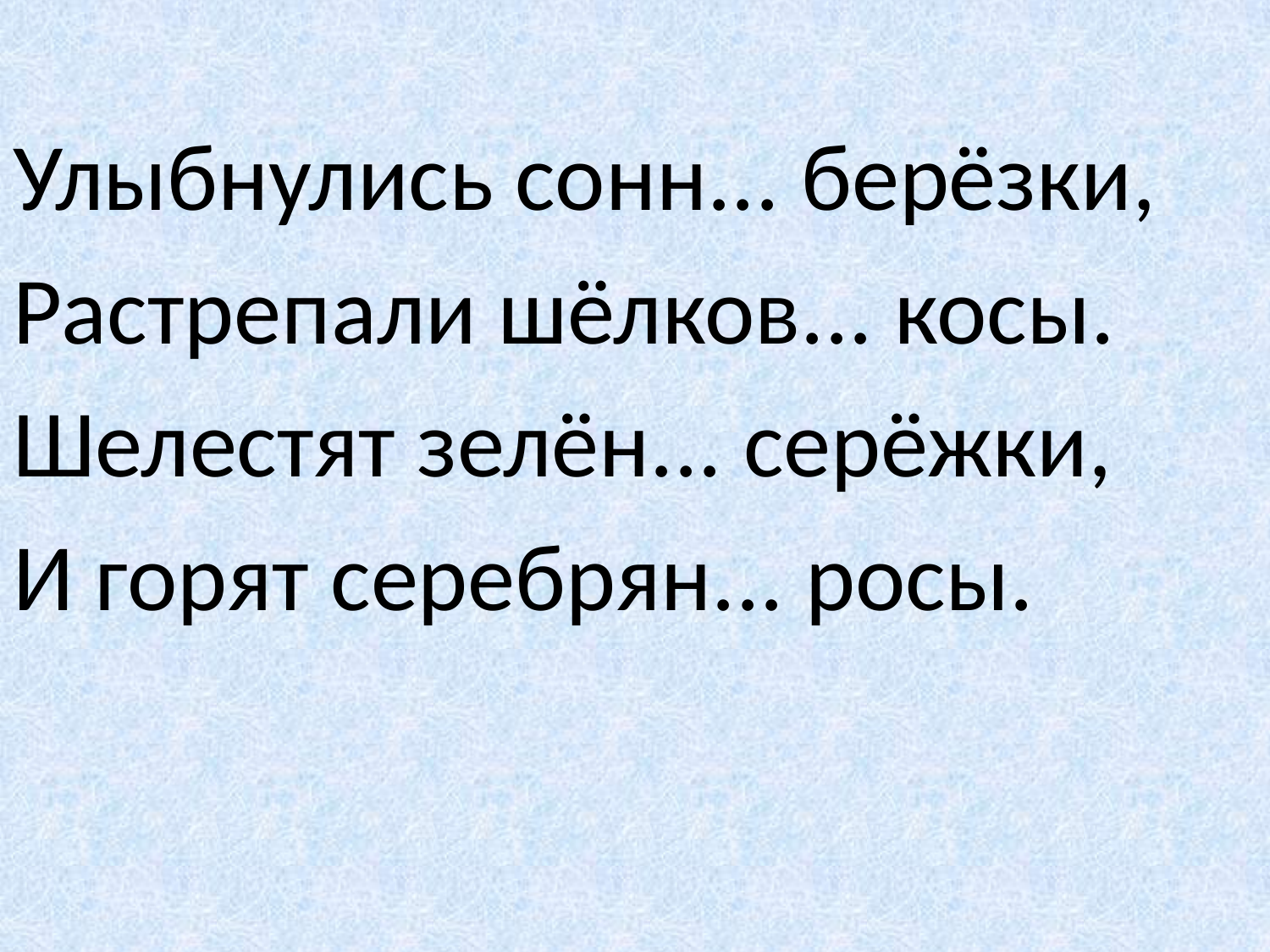

Улыбнулись сонн... берёзки,
Растрепали шёлков... косы.
Шелестят зелён... серёжки,
И горят серебрян... росы.